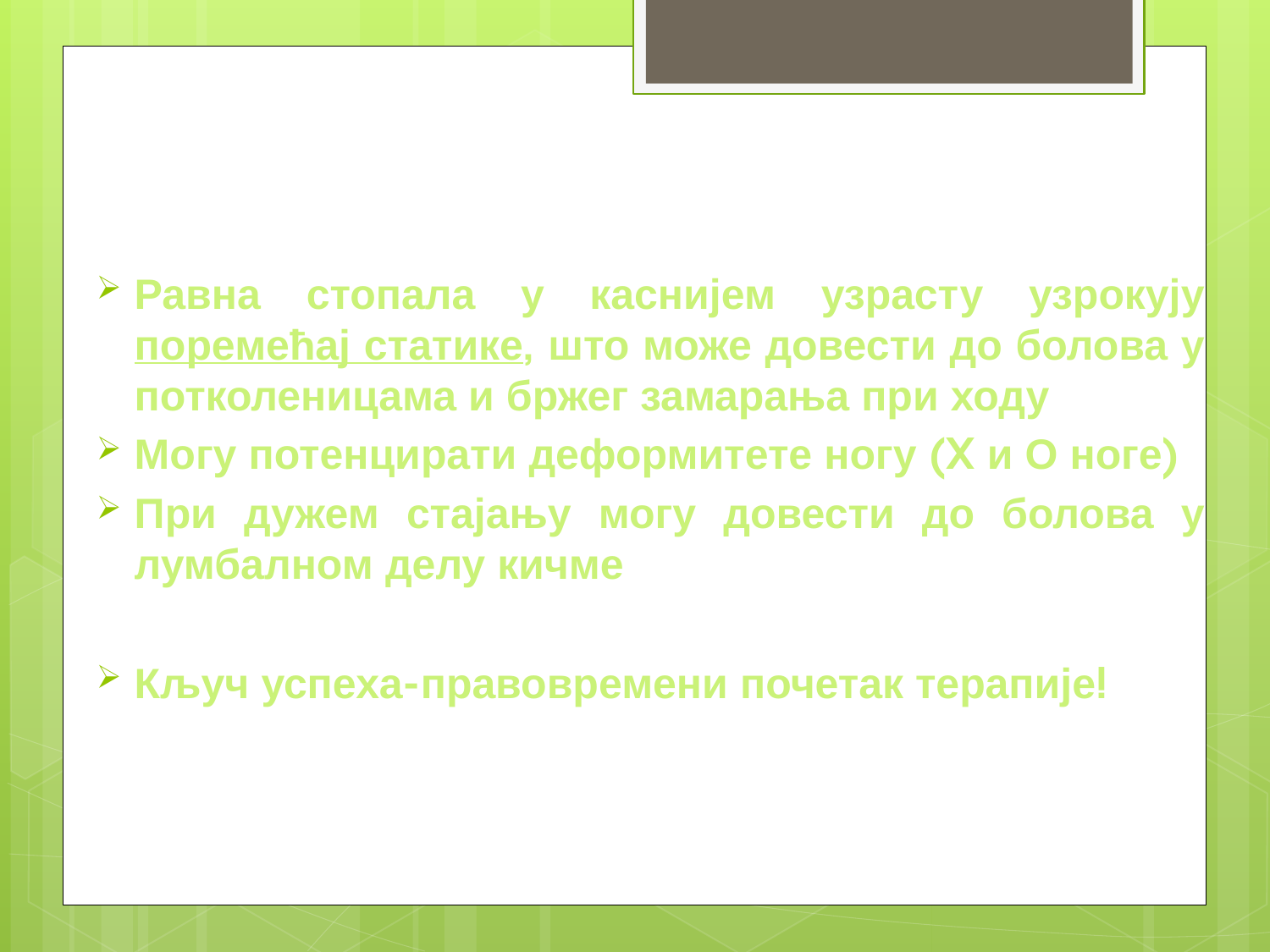

Последице

Равна стопала у каснијем узрасту узрокују поремећај статике, што може довести до болова у потколеницама и бржег замарања при ходу
Могу потенцирати деформитете ногу (X и О ноге)
При дужем стајању могу довести до болова у лумбалном делу кичме

Кључ успеха-правовремени почетак терапије!